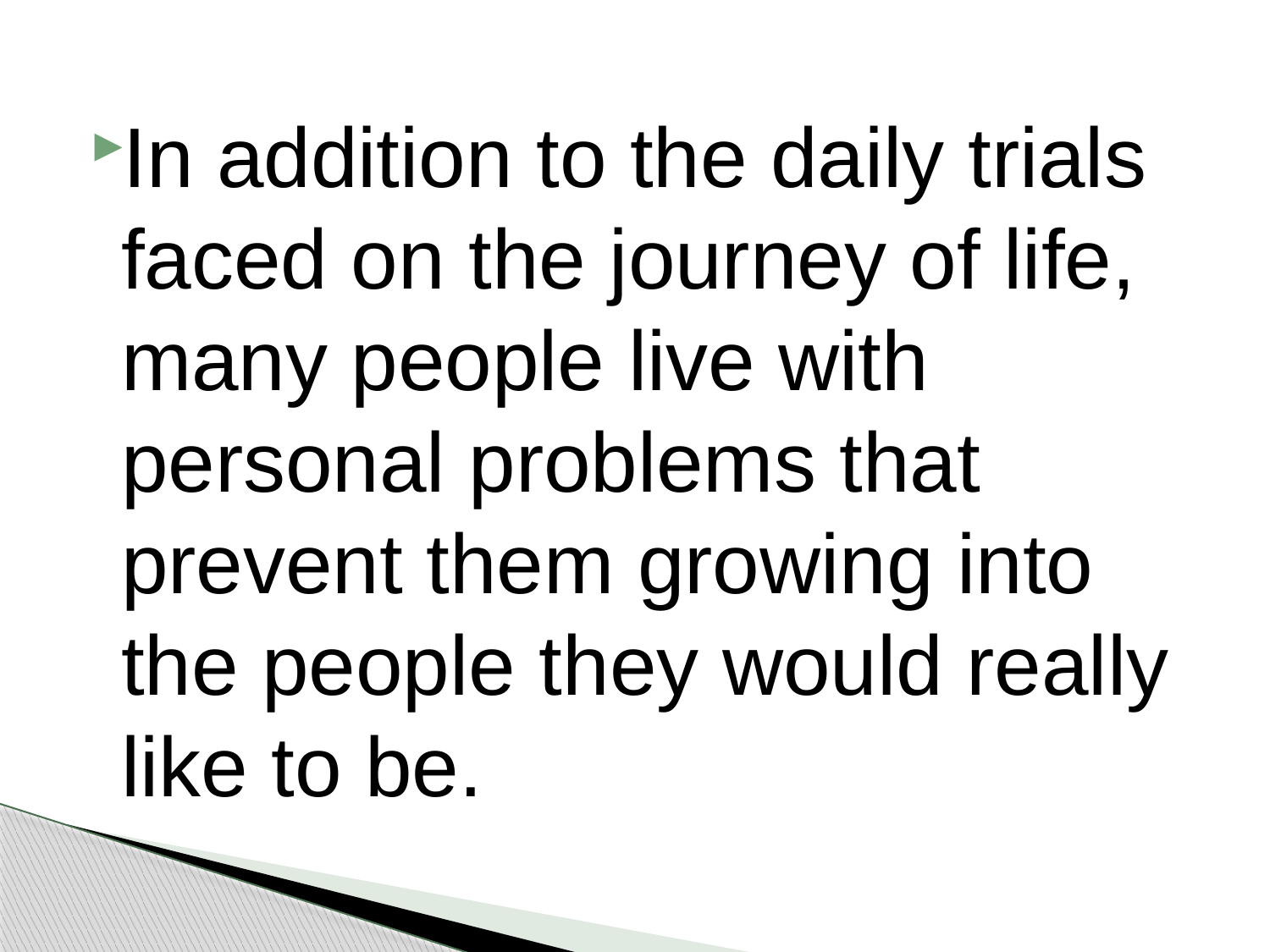

#
In addition to the daily trials faced on the journey of life, many people live with personal problems that prevent them growing into the people they would really like to be.